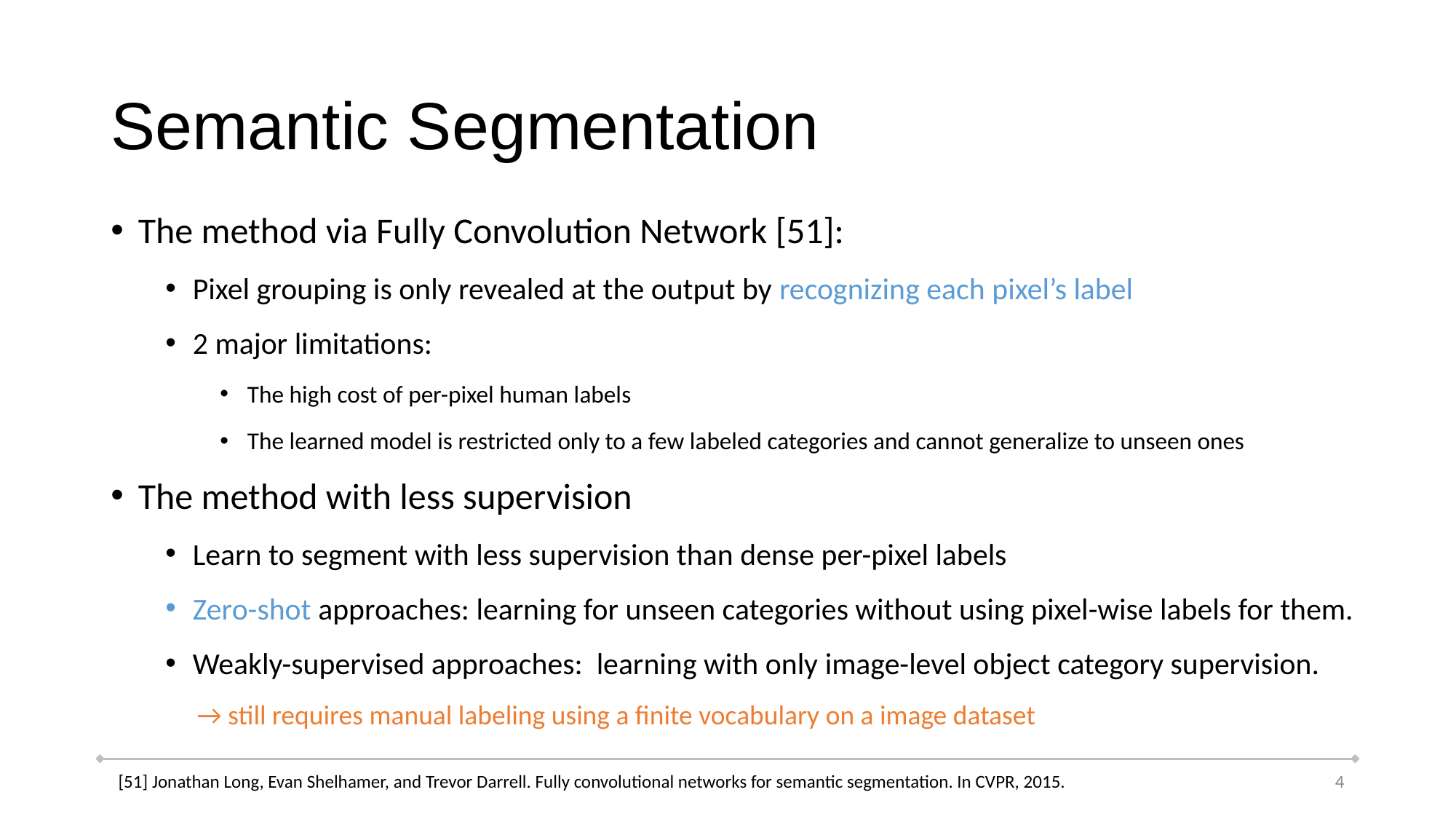

# Semantic Segmentation
The method via Fully Convolution Network [51]:
Pixel grouping is only revealed at the output by recognizing each pixel’s label
2 major limitations:
The high cost of per-pixel human labels
The learned model is restricted only to a few labeled categories and cannot generalize to unseen ones
The method with less supervision
Learn to segment with less supervision than dense per-pixel labels
Zero-shot approaches: learning for unseen categories without using pixel-wise labels for them.
Weakly-supervised approaches:  learning with only image-level object category supervision.
→ still requires manual labeling using a finite vocabulary on a image dataset
4
[51] Jonathan Long, Evan Shelhamer, and Trevor Darrell. Fully convolutional networks for semantic segmentation. In CVPR, 2015.